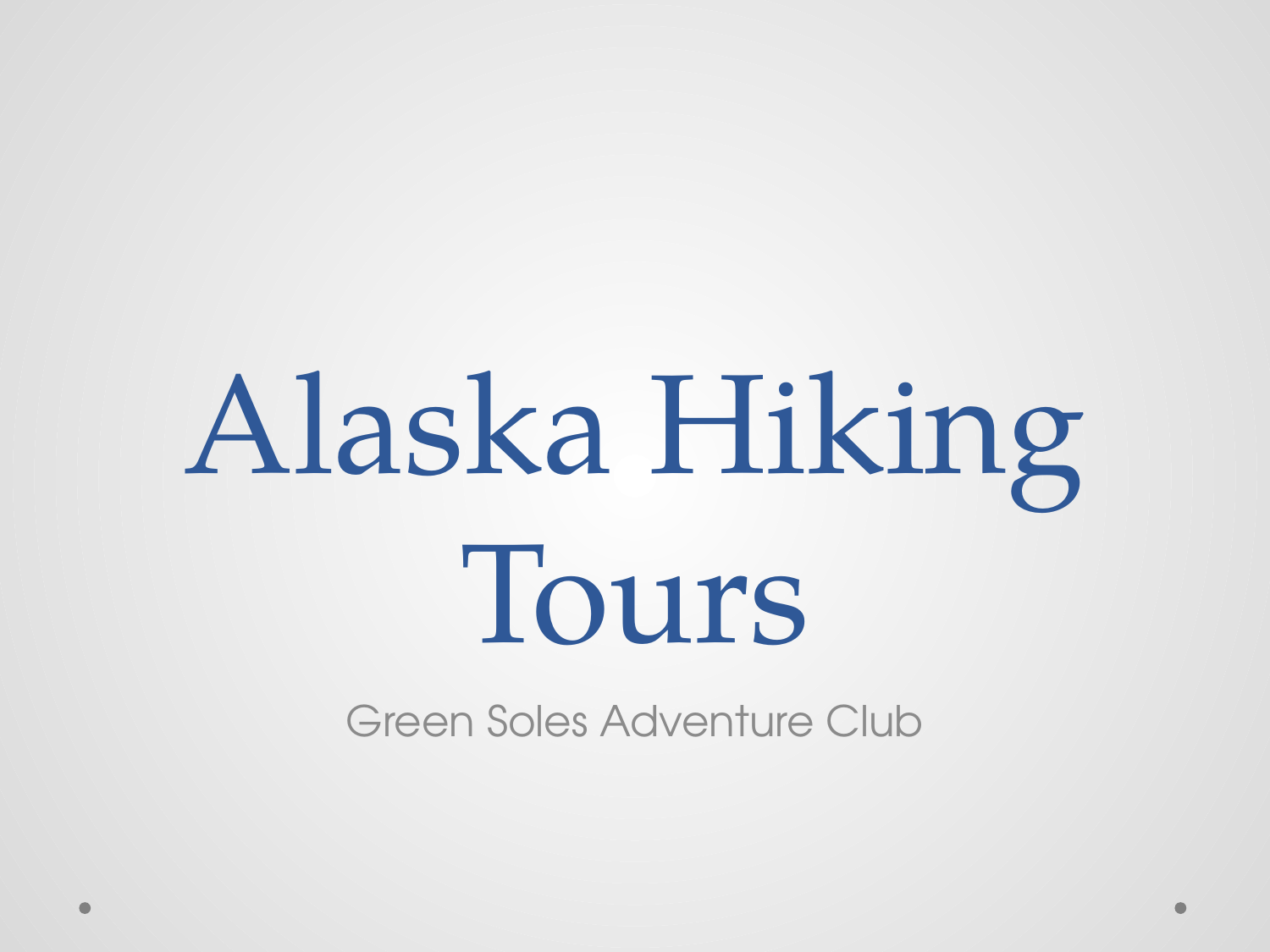

# Alaska Hiking Tours
Green Soles Adventure Club